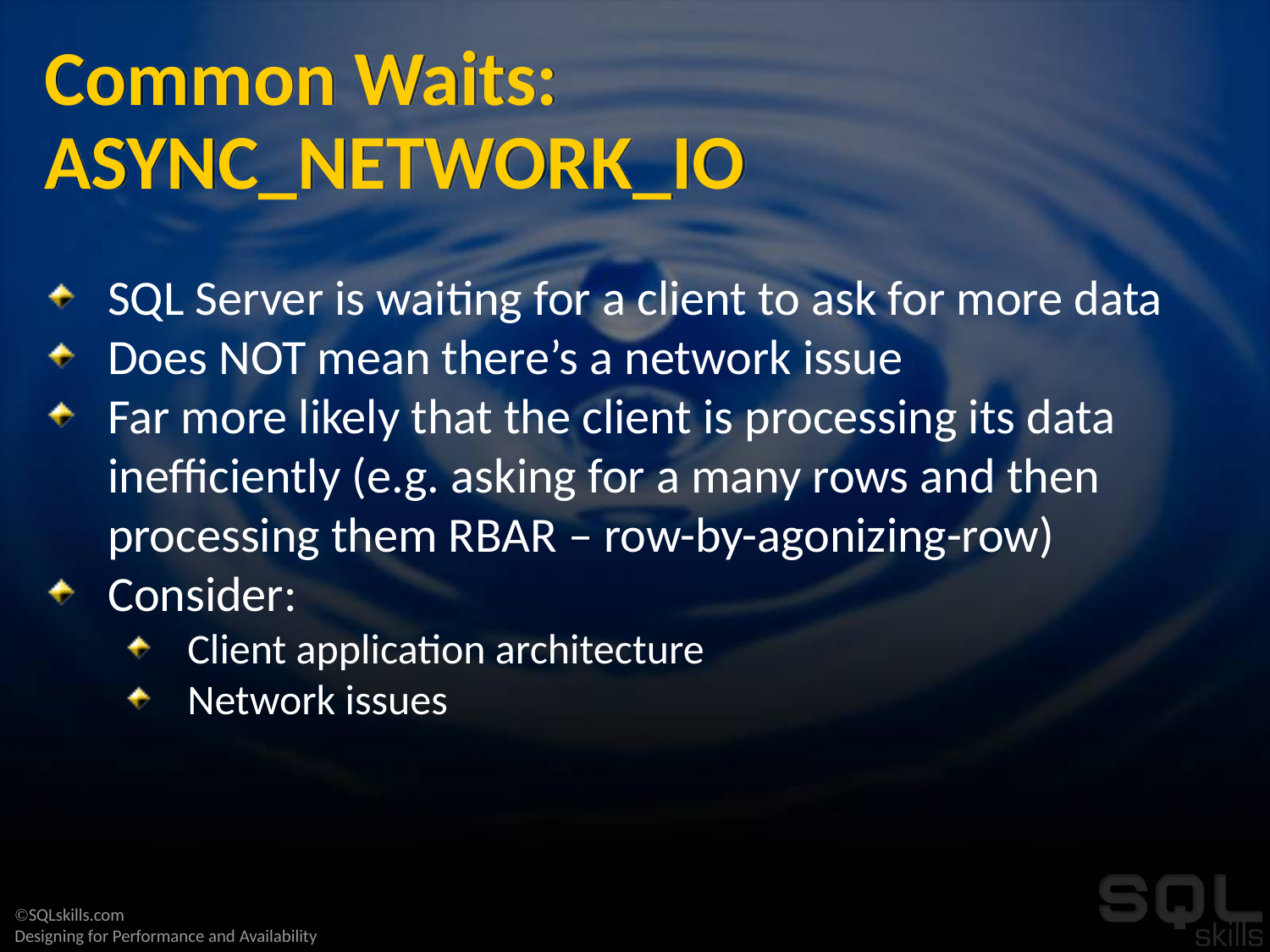

# Common Waits: ASYNC_NETWORK_IO

SQL Server is waiting for a client to ask for more data
Does NOT mean there’s a network issue
Far more likely that the client is processing its data inefficiently (e.g. asking for a many rows and then processing them RBAR – row-by-agonizing-row)
Consider:
Client application architecture
Network issues